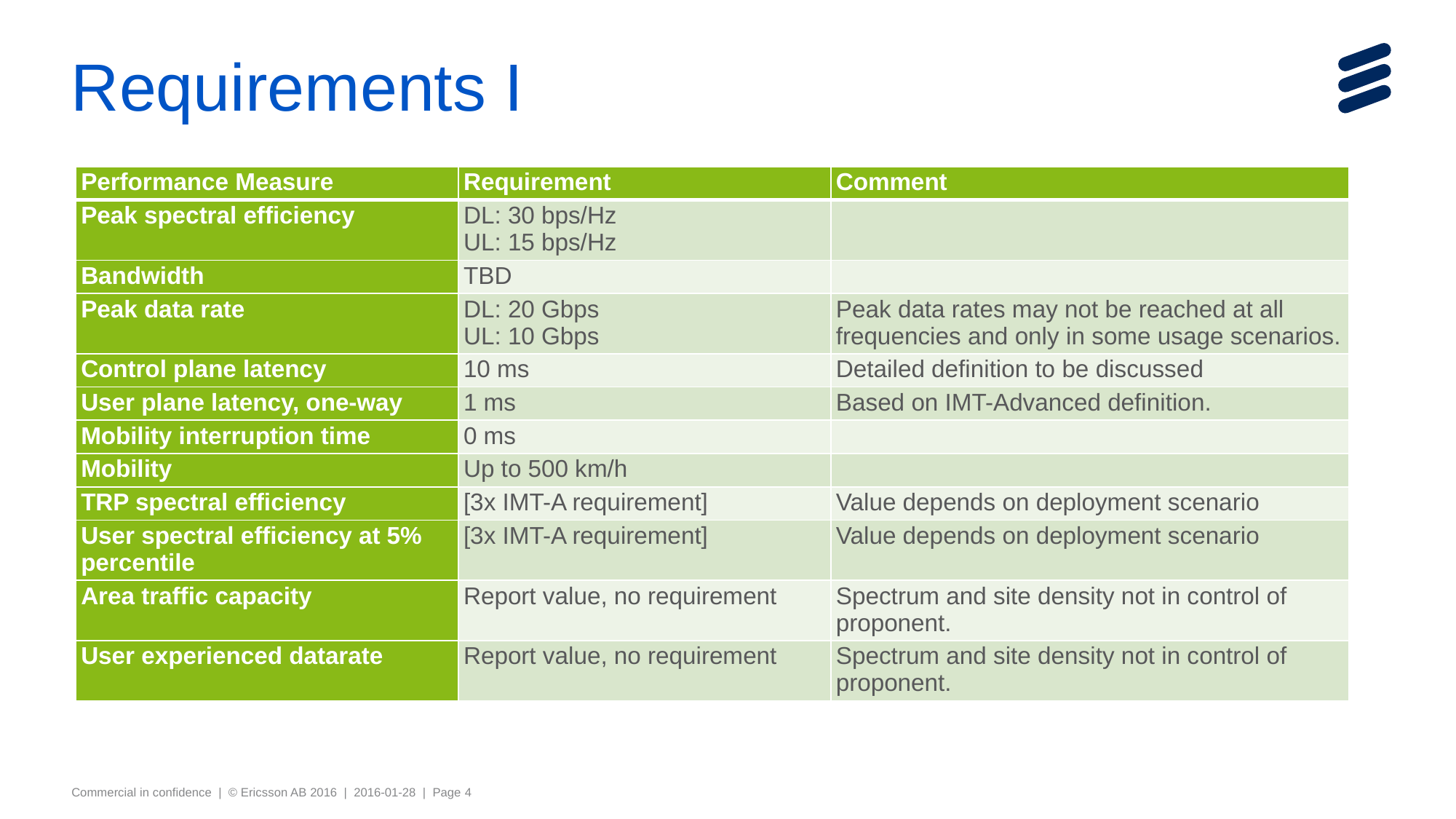

# Requirements I
| Performance Measure | Requirement | Comment |
| --- | --- | --- |
| Peak spectral efficiency | DL: 30 bps/Hz UL: 15 bps/Hz |  |
| Bandwidth | TBD |  |
| Peak data rate | DL: 20 Gbps UL: 10 Gbps | Peak data rates may not be reached at all frequencies and only in some usage scenarios. |
| Control plane latency | 10 ms | Detailed definition to be discussed |
| User plane latency, one-way | 1 ms | Based on IMT-Advanced definition. |
| Mobility interruption time | 0 ms |  |
| Mobility | Up to 500 km/h |  |
| TRP spectral efficiency | [3x IMT-A requirement] | Value depends on deployment scenario |
| User spectral efficiency at 5% percentile | [3x IMT-A requirement] | Value depends on deployment scenario |
| Area traffic capacity | Report value, no requirement | Spectrum and site density not in control of proponent. |
| User experienced datarate | Report value, no requirement | Spectrum and site density not in control of proponent. |